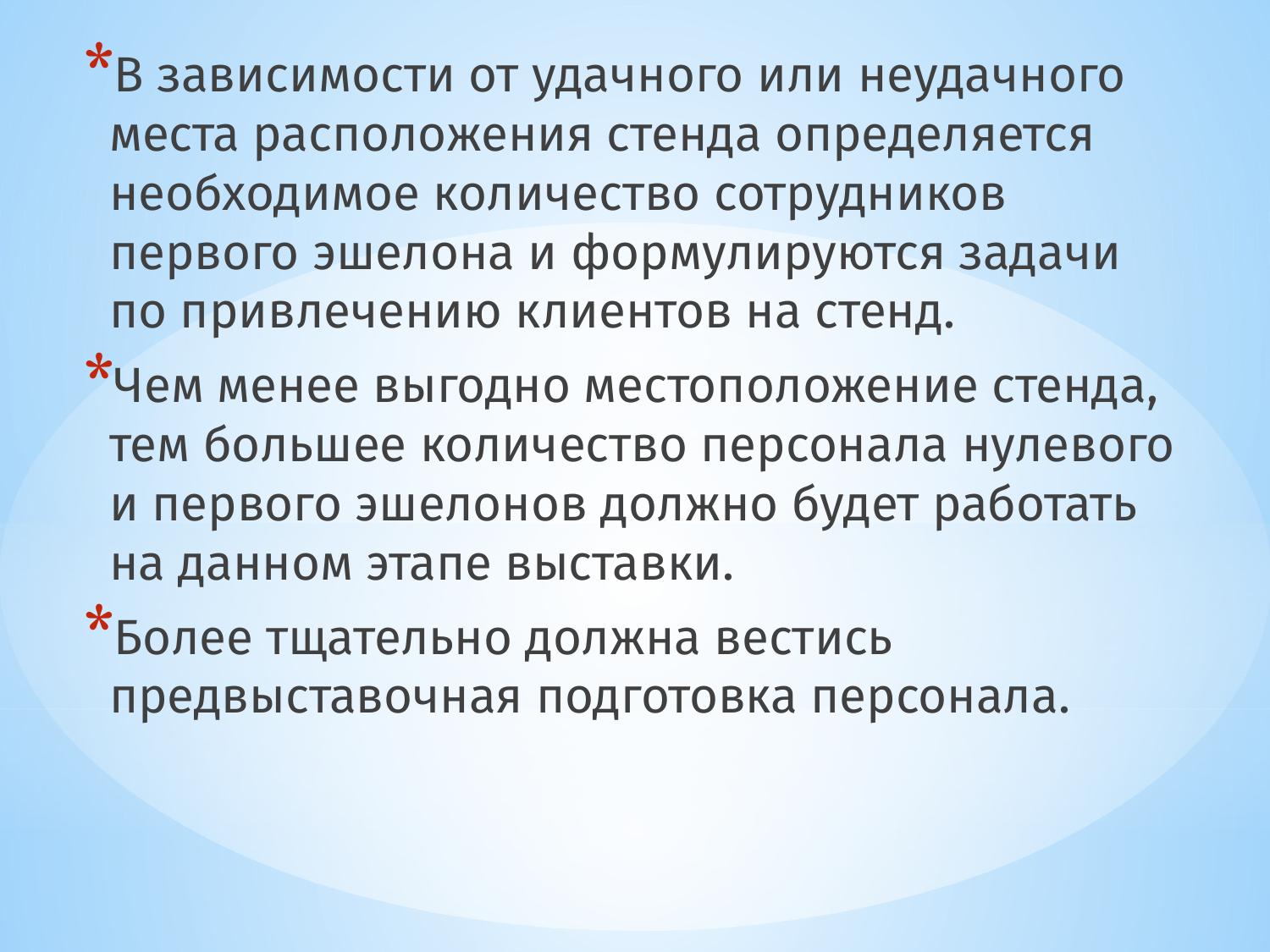

В зависимости от удачного или неудачного места расположения стенда определяется необходимое количество сотрудников первого эшелона и формулируются задачи по привлечению клиентов на стенд.
Чем менее выгодно местоположение стенда, тем большее количество персонала нулевого и первого эшелонов должно будет работать на данном этапе выставки.
Более тщательно должна вестись предвыставочная подготовка персонала.

#